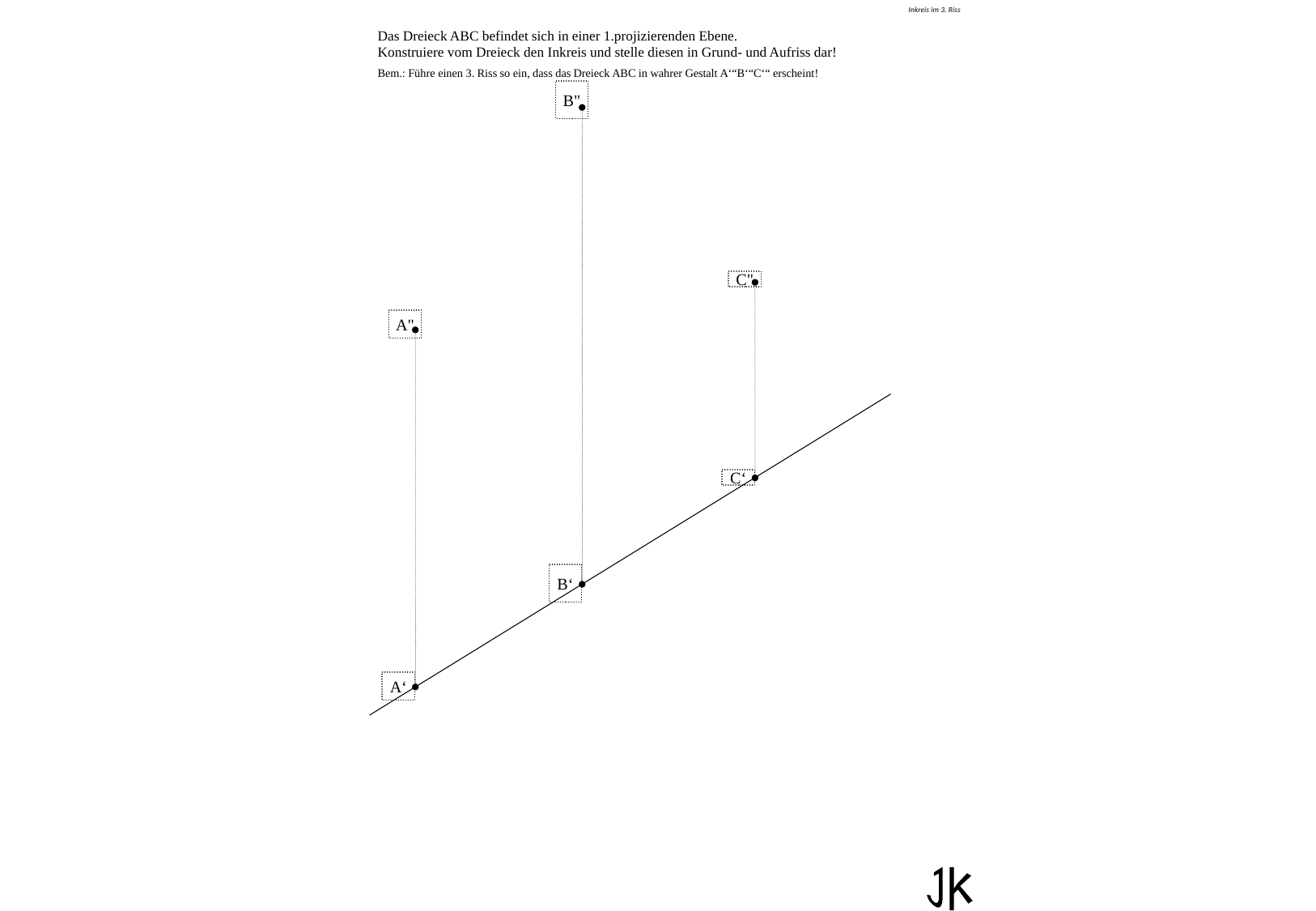

# Inkreis im 3. Riss
Das Dreieck ABC befindet sich in einer 1.projizierenden Ebene.
Konstruiere vom Dreieck den Inkreis und stelle diesen in Grund- und Aufriss dar!
Bem.: Führe einen 3. Riss so ein, dass das Dreieck ABC in wahrer Gestalt A‘“B‘“C‘“ erscheint!
B"

B‘
C"

C‘
A"

A‘

JK